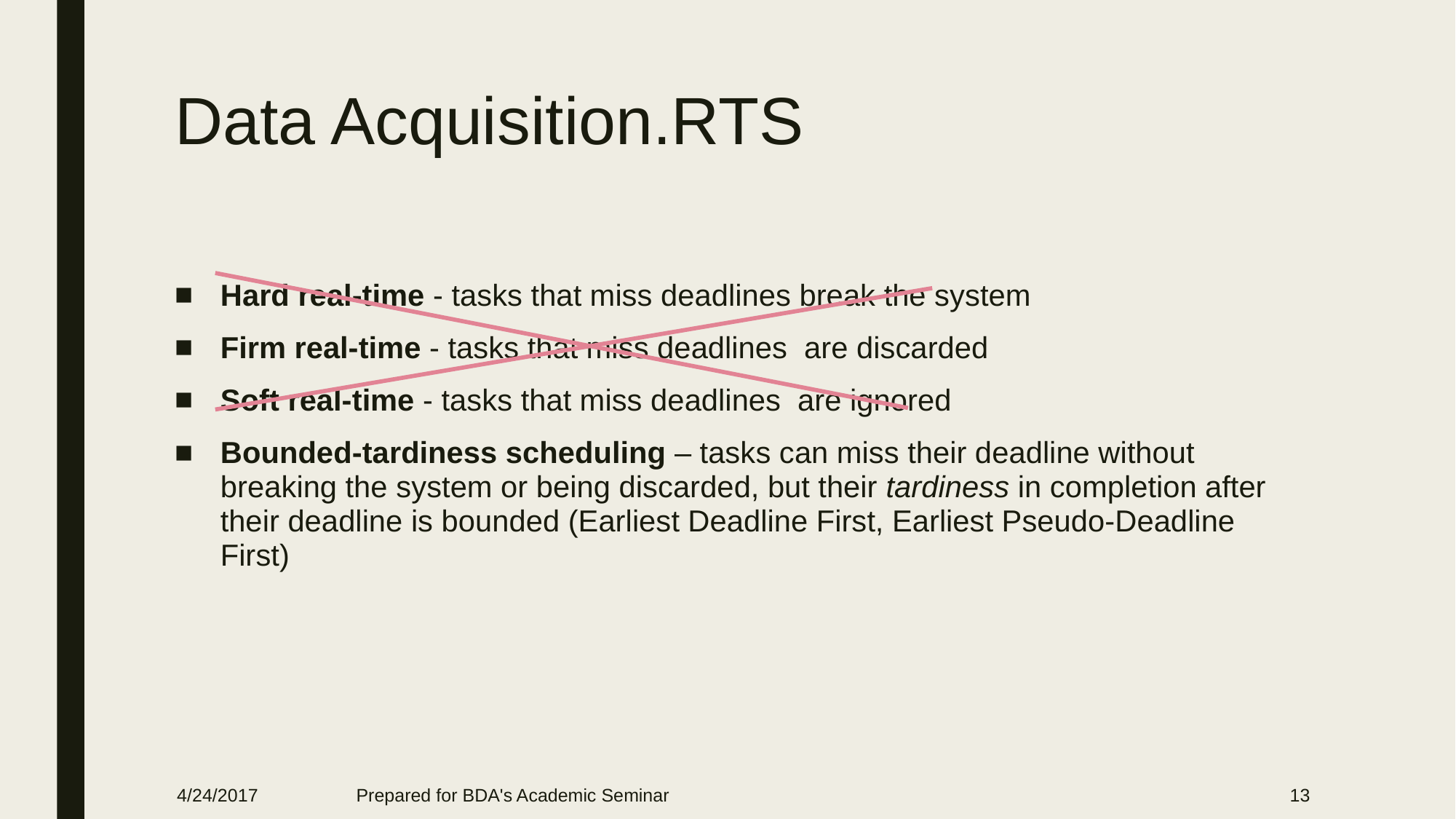

# Data Acquisition.RTS
Hard real-time - tasks that miss deadlines break the system
Firm real-time - tasks that miss deadlines  are discarded
Soft real-time - tasks that miss deadlines  are ignored
Bounded-tardiness scheduling – tasks can miss their deadline without breaking the system or being discarded, but their tardiness in completion after their deadline is bounded (Earliest Deadline First, Earliest Pseudo-Deadline First)
4/24/2017
Prepared for BDA's Academic Seminar
13